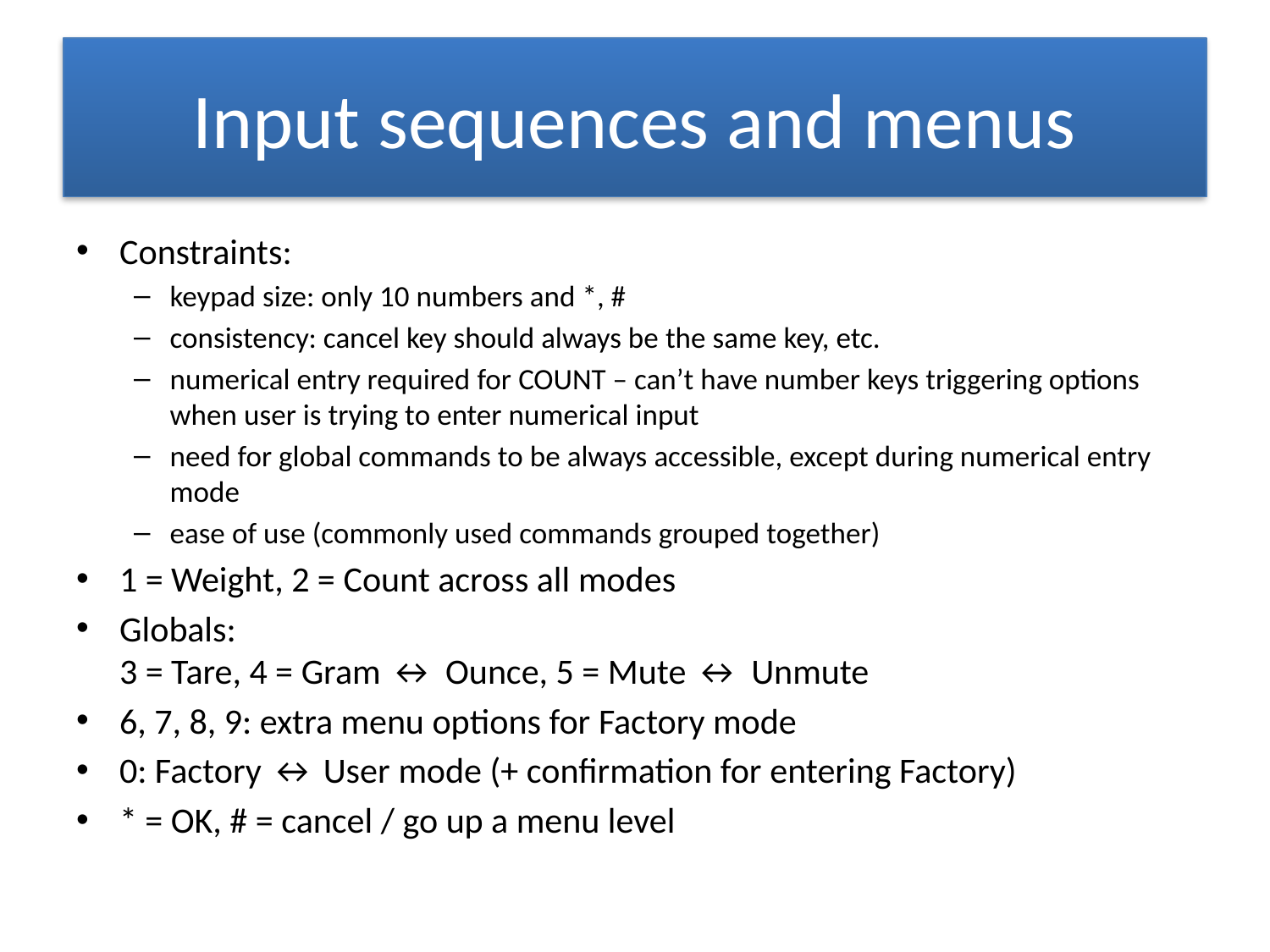

# Input sequences and menus
Constraints:
keypad size: only 10 numbers and *, #
consistency: cancel key should always be the same key, etc.
numerical entry required for COUNT – can’t have number keys triggering options when user is trying to enter numerical input
need for global commands to be always accessible, except during numerical entry mode
ease of use (commonly used commands grouped together)
1 = Weight, 2 = Count across all modes
Globals:
3 = Tare, 4 = Gram ↔ Ounce, 5 = Mute ↔ Unmute
6, 7, 8, 9: extra menu options for Factory mode
0: Factory ↔ User mode (+ confirmation for entering Factory)
* = OK, # = cancel / go up a menu level